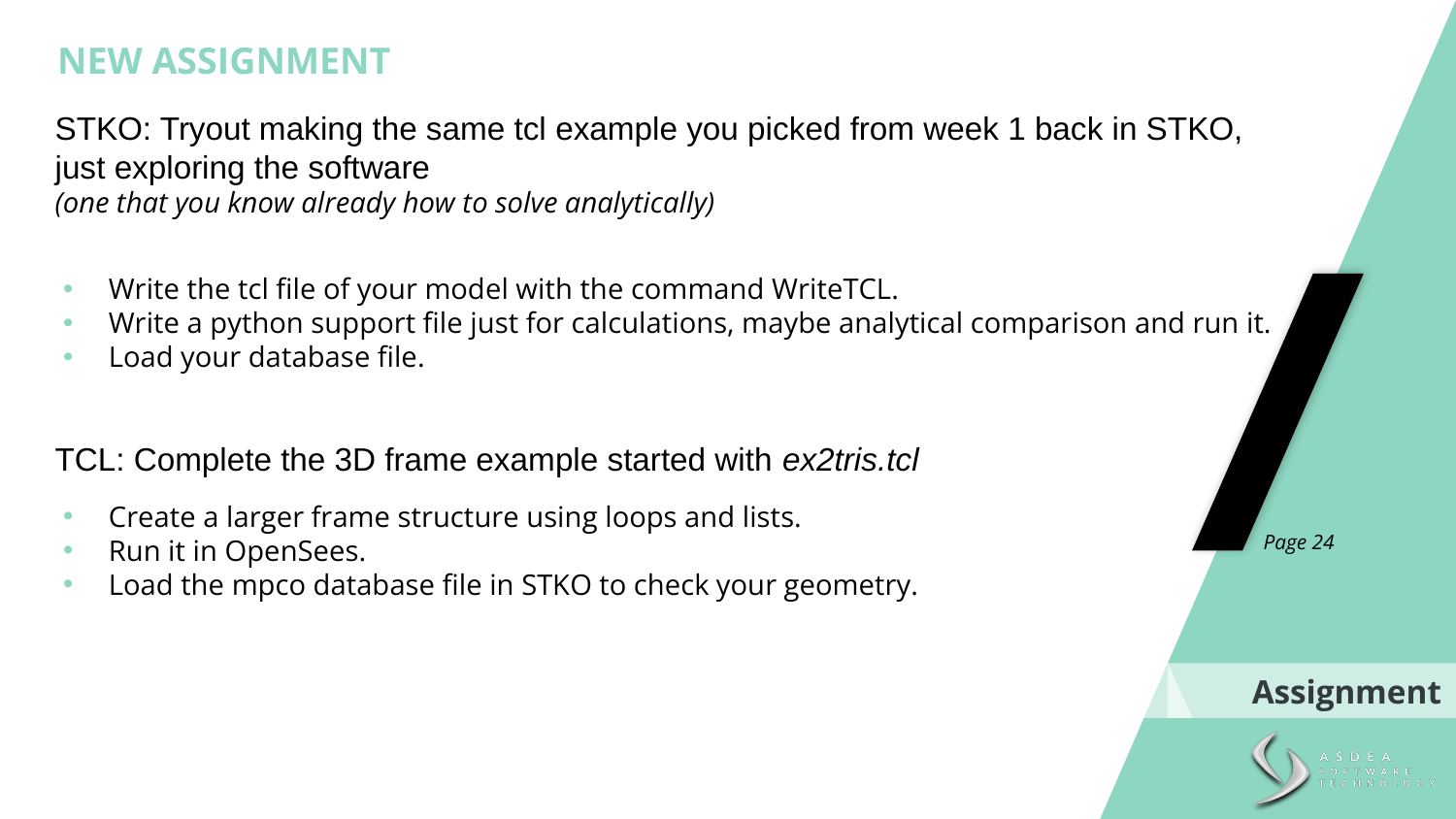

NEW ASSIGNMENT
STKO: Tryout making the same tcl example you picked from week 1 back in STKO, just exploring the software
(one that you know already how to solve analytically)
Write the tcl file of your model with the command WriteTCL.
Write a python support file just for calculations, maybe analytical comparison and run it.
Load your database file.
TCL: Complete the 3D frame example started with ex2tris.tcl
Create a larger frame structure using loops and lists.
Run it in OpenSees.
Load the mpco database file in STKO to check your geometry.
Page 24

Assignment